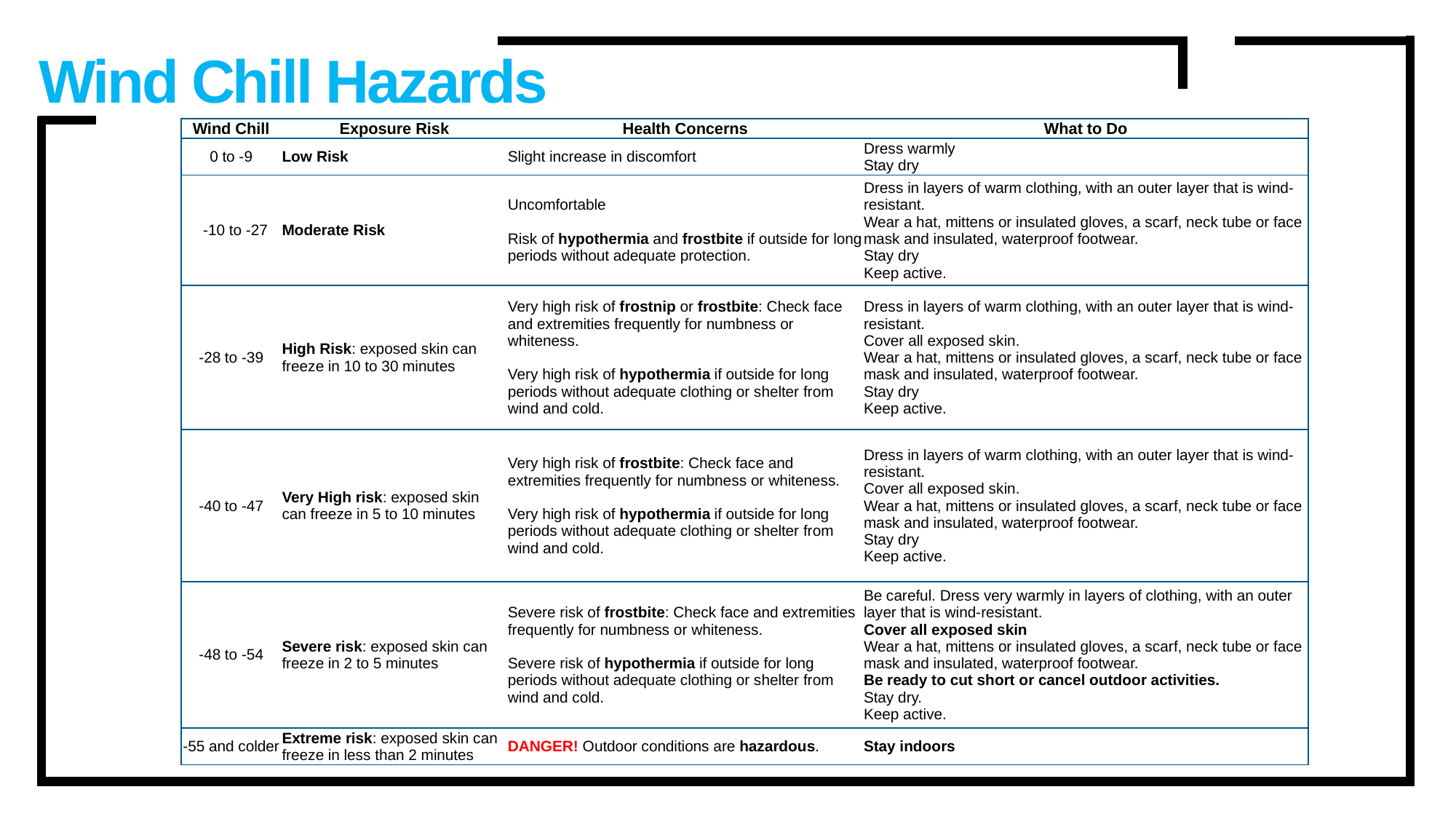

Wind Chill Hazards
| Wind Chill | Exposure Risk | Health Concerns | What to Do |
| --- | --- | --- | --- |
| 0 to -9 | Low Risk | Slight increase in discomfort | Dress warmly Stay dry |
| -10 to -27 | Moderate Risk | Uncomfortable Risk of hypothermia and frostbite if outside for long periods without adequate protection. | Dress in layers of warm clothing, with an outer layer that is wind-resistant. Wear a hat, mittens or insulated gloves, a scarf, neck tube or face mask and insulated, waterproof footwear. Stay dry Keep active. |
| -28 to -39 | High Risk: exposed skin can freeze in 10 to 30 minutes | Very high risk of frostnip or frostbite: Check face and extremities frequently for numbness or whiteness. Very high risk of hypothermia if outside for long periods without adequate clothing or shelter from wind and cold. | Dress in layers of warm clothing, with an outer layer that is wind-resistant. Cover all exposed skin. Wear a hat, mittens or insulated gloves, a scarf, neck tube or face mask and insulated, waterproof footwear. Stay dry Keep active. |
| -40 to -47 | Very High risk: exposed skin can freeze in 5 to 10 minutes | Very high risk of frostbite: Check face and extremities frequently for numbness or whiteness. Very high risk of hypothermia if outside for long periods without adequate clothing or shelter from wind and cold. | Dress in layers of warm clothing, with an outer layer that is wind-resistant. Cover all exposed skin. Wear a hat, mittens or insulated gloves, a scarf, neck tube or face mask and insulated, waterproof footwear. Stay dry Keep active. |
| -48 to -54 | Severe risk: exposed skin can freeze in 2 to 5 minutes | Severe risk of frostbite: Check face and extremities frequently for numbness or whiteness. Severe risk of hypothermia if outside for long periods without adequate clothing or shelter from wind and cold. | Be careful. Dress very warmly in layers of clothing, with an outer layer that is wind-resistant. Cover all exposed skin Wear a hat, mittens or insulated gloves, a scarf, neck tube or face mask and insulated, waterproof footwear. Be ready to cut short or cancel outdoor activities. Stay dry. Keep active. |
| -55 and colder | Extreme risk: exposed skin can freeze in less than 2 minutes | DANGER! Outdoor conditions are hazardous. | Stay indoors |
Embed Video or Place Photo Here
CONFIDENTIAL